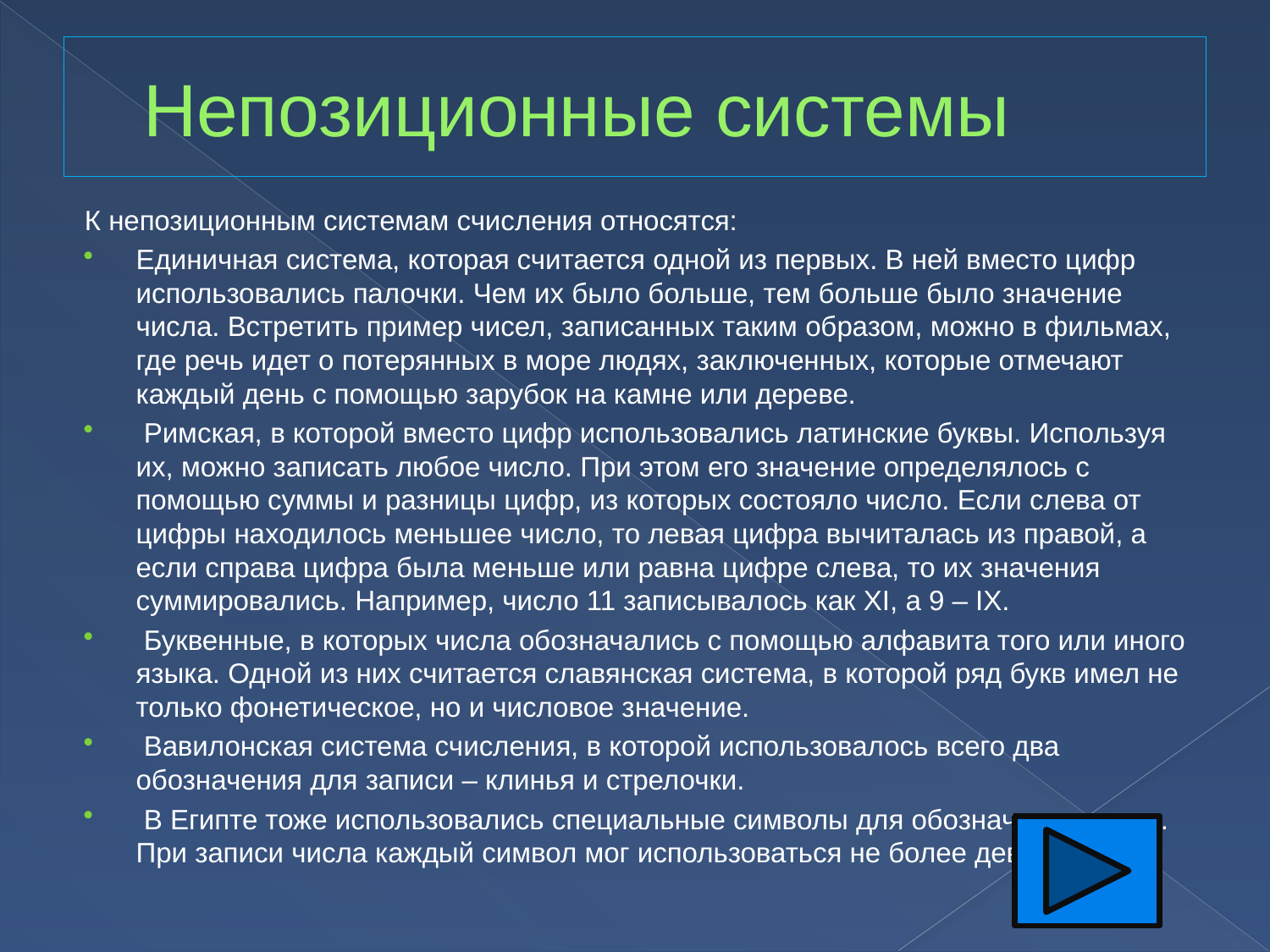

# Непозиционные системы
К непозиционным системам счисления относятся:
Единичная система, которая считается одной из первых. В ней вместо цифр использовались палочки. Чем их было больше, тем больше было значение числа. Встретить пример чисел, записанных таким образом, можно в фильмах, где речь идет о потерянных в море людях, заключенных, которые отмечают каждый день с помощью зарубок на камне или дереве.
 Римская, в которой вместо цифр использовались латинские буквы. Используя их, можно записать любое число. При этом его значение определялось с помощью суммы и разницы цифр, из которых состояло число. Если слева от цифры находилось меньшее число, то левая цифра вычиталась из правой, а если справа цифра была меньше или равна цифре слева, то их значения суммировались. Например, число 11 записывалось как XI, а 9 – IX.
 Буквенные, в которых числа обозначались с помощью алфавита того или иного языка. Одной из них считается славянская система, в которой ряд букв имел не только фонетическое, но и числовое значение.
 Вавилонская система счисления, в которой использовалось всего два обозначения для записи – клинья и стрелочки.
 В Египте тоже использовались специальные символы для обозначения чисел. При записи числа каждый символ мог использоваться не более девяти раз.